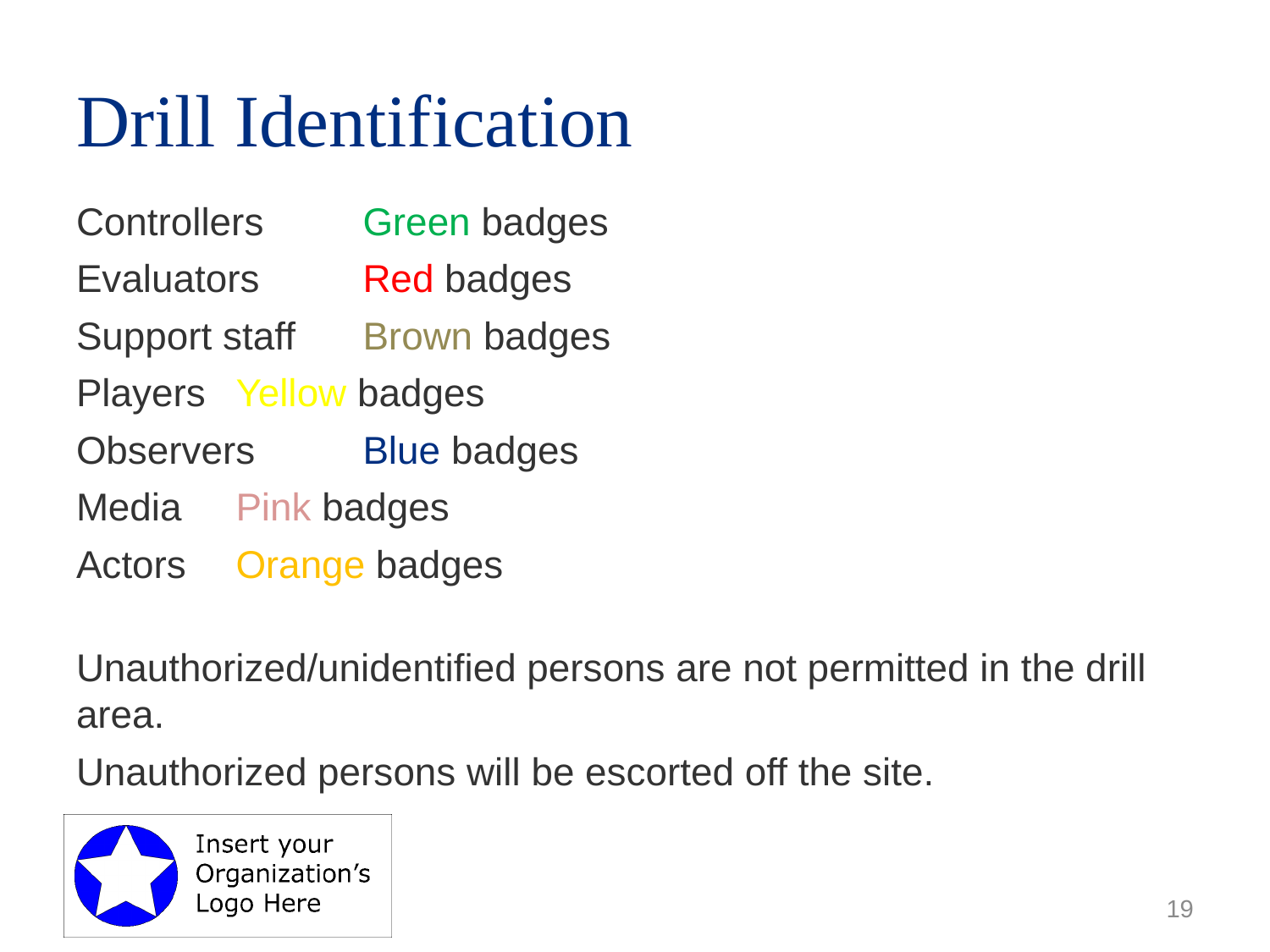

# Drill Identification
Controllers	Green badges
Evaluators	Red badges
Support staff	Brown badges
Players	Yellow badges
Observers	Blue badges
Media	Pink badges
Actors	Orange badges

Unauthorized/unidentified persons are not permitted in the drill area.
Unauthorized persons will be escorted off the site.

19